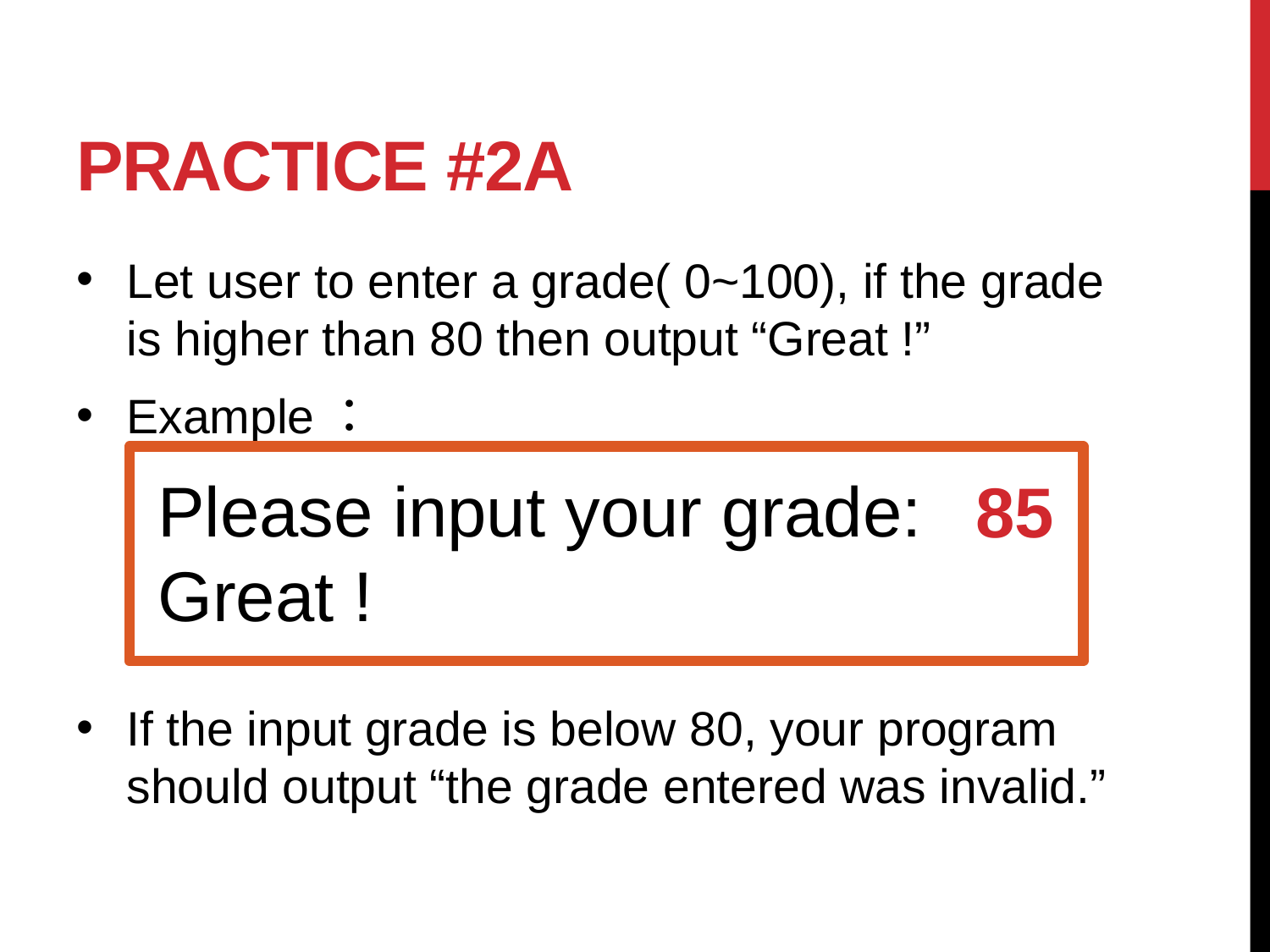

# Practice #2A
Let user to enter a grade( 0~100), if the grade is higher than 80 then output “Great !”
Example：

If the input grade is below 80, your program should output “the grade entered was invalid.”

Please input your grade:
Great !
85